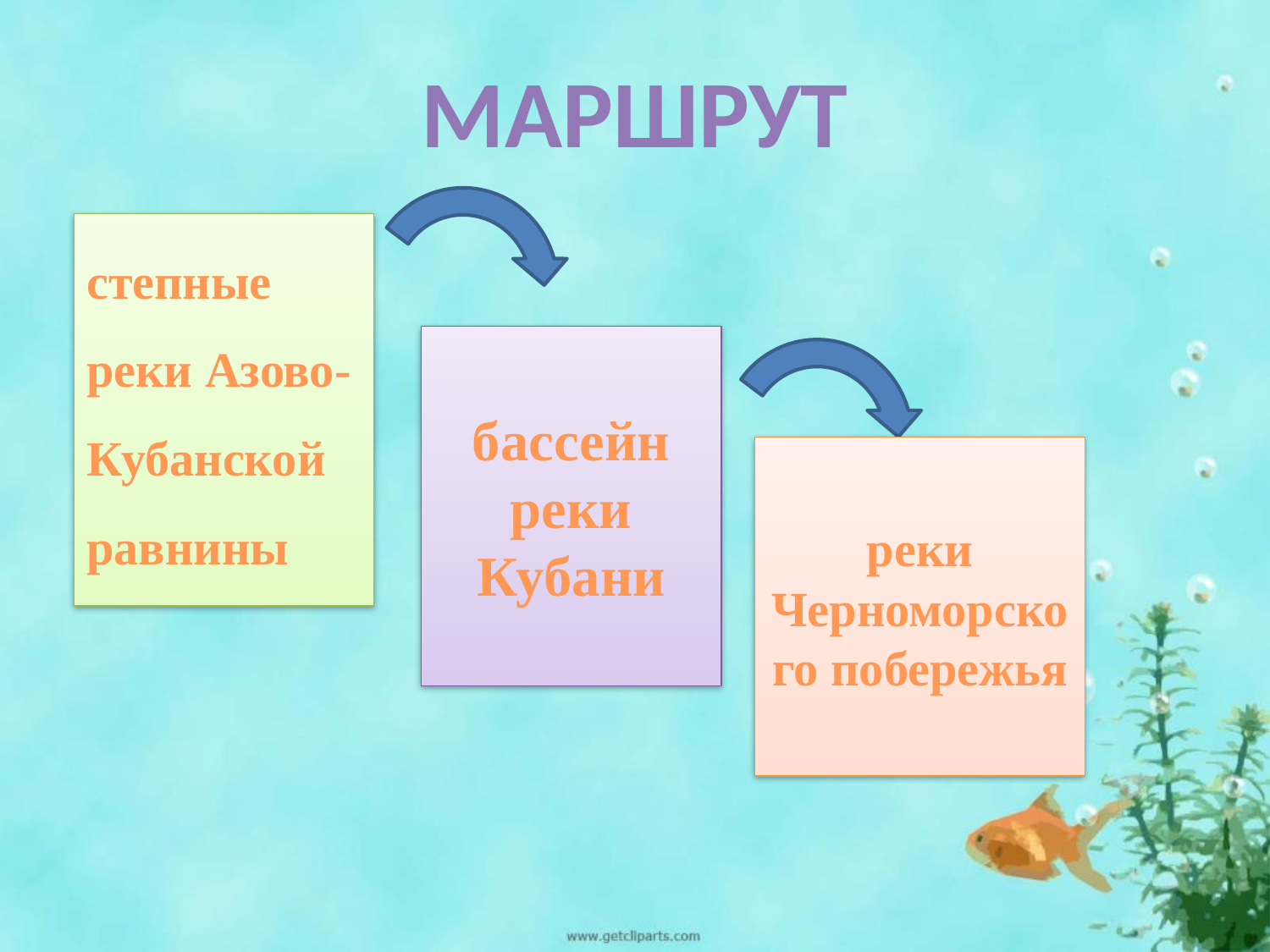

МАРШРУТ

степные реки Азово-Кубанской равнины
бассейн реки Кубани

реки Черноморского побережья